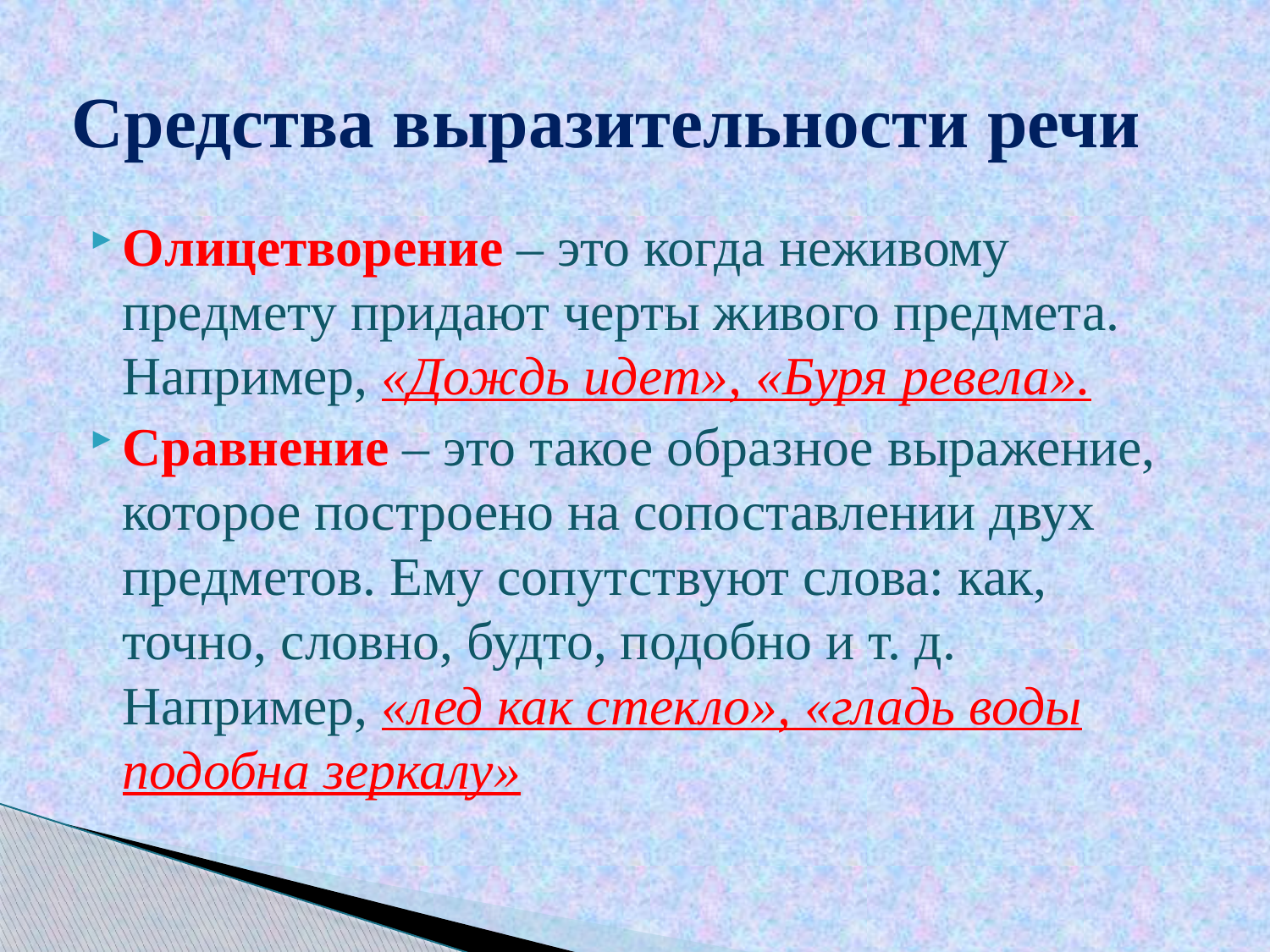

# Средства выразительности речи
Олицетворение – это когда неживому предмету придают черты живого предмета. Например, «Дождь идет», «Буря ревела».
Сравнение – это такое образное выражение, которое построено на сопоставлении двух предметов. Ему сопутствуют слова: как, точно, словно, будто, подобно и т. д. Например, «лед как стекло», «гладь воды подобна зеркалу»